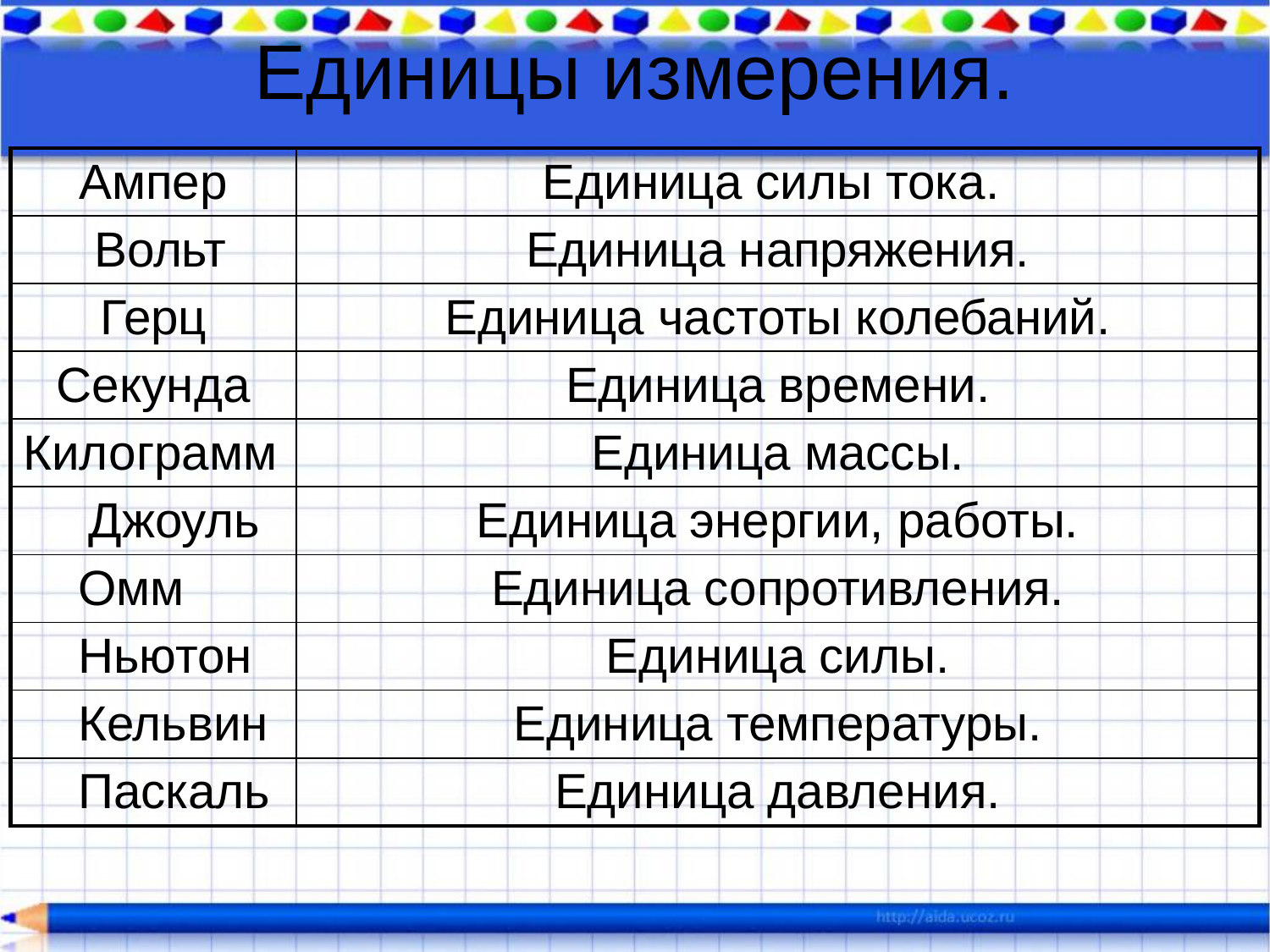

# Единицы измерения.
| Ампер | Единица силы тока. |
| --- | --- |
| Вольт | Единица напряжения. |
| Герц | Единица частоты колебаний. |
| Секунда | Единица времени. |
| Килограмм | Единица массы. |
| Джоуль | Единица энергии, работы. |
| Омм | Единица сопротивления. |
| Ньютон | Единица силы. |
| Кельвин | Единица температуры. |
| Паскаль | Единица давления. |